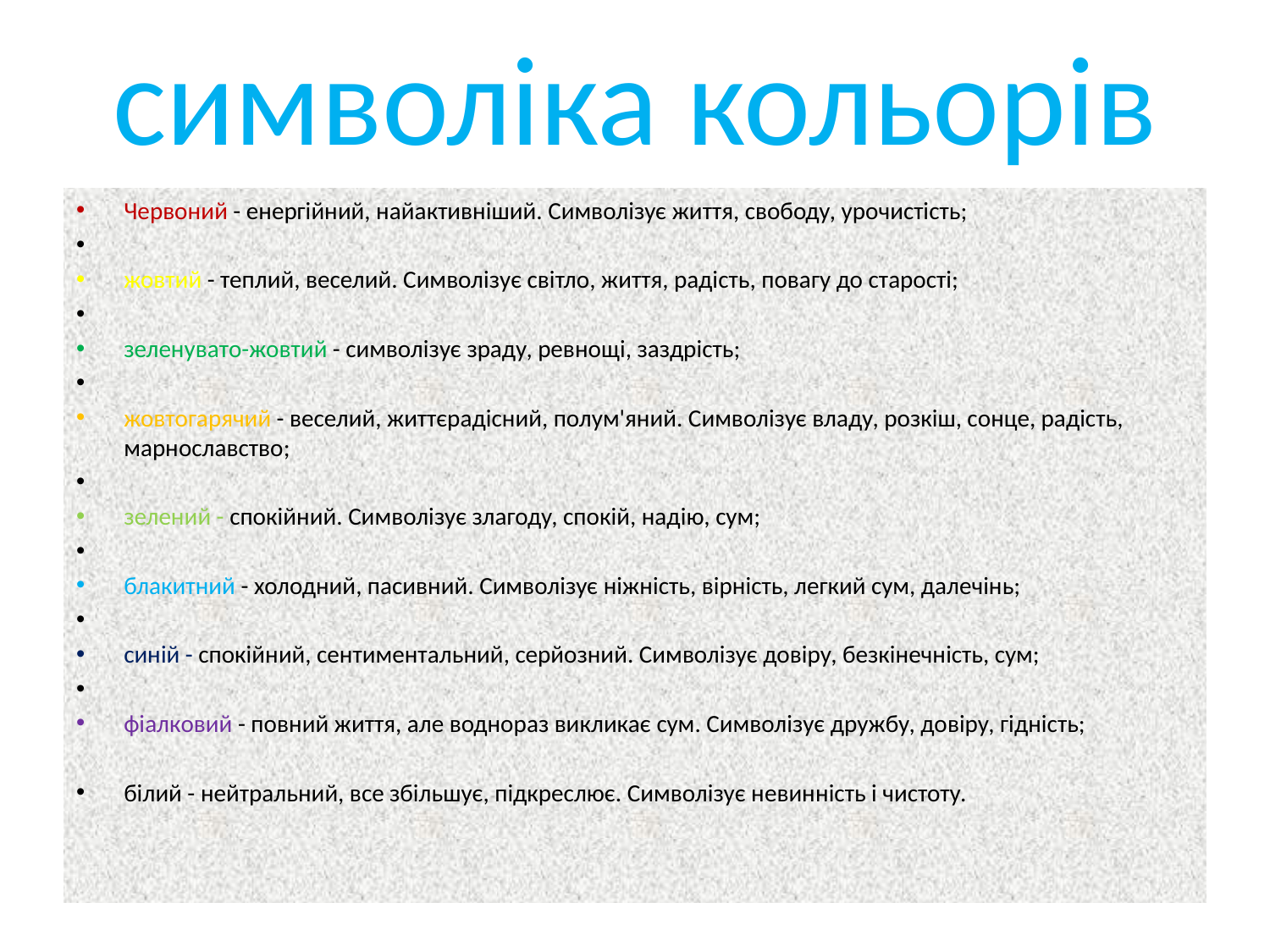

# символіка кольорів
Червоний - енергійний, найактивніший. Символізує життя, свободу, урочистість;

жовтий - теплий, веселий. Символізує світло, життя, радість, повагу до старості;

зеленувато-жовтий - символізує зраду, ревнощі, заздрість;

жовтогарячий - веселий, життєрадісний, полум'яний. Символізує владу, розкіш, сонце, радість, марнославство;

зелений - спокійний. Символізує злагоду, спокій, надію, сум;

блакитний - холодний, пасивний. Символізує ніжність, вірність, легкий сум, далечінь;

синій - спокійний, сентиментальний, серйозний. Символізує довіру, безкінечність, сум;

фіалковий - повний життя, але воднораз викликає сум. Символізує дружбу, довіру, гідність;

білий - нейтральний, все збільшує, підкреслює. Символізує невинність і чистоту.